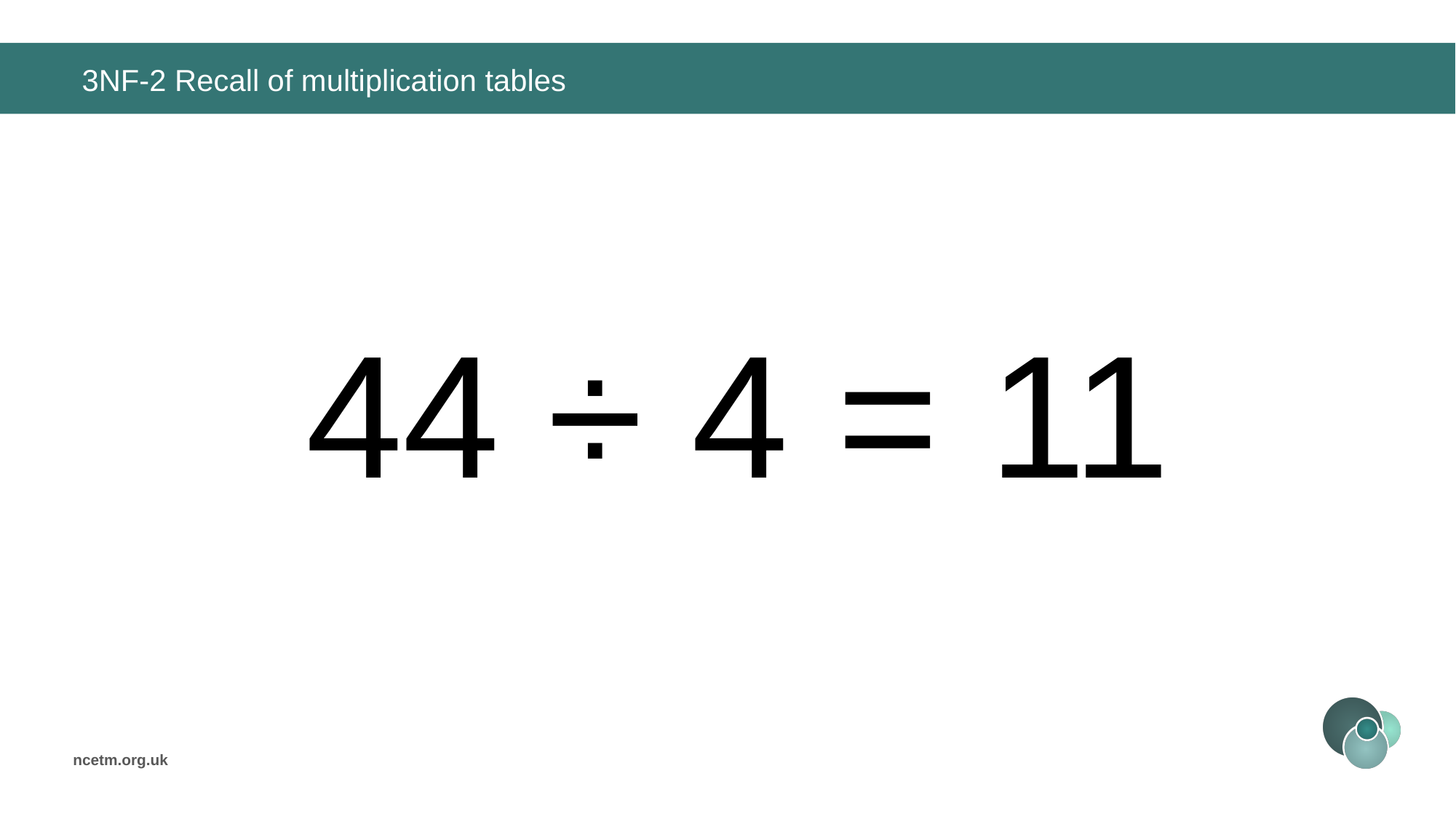

# 3NF-2 Recall of multiplication tables
44 ÷ 4 =
11